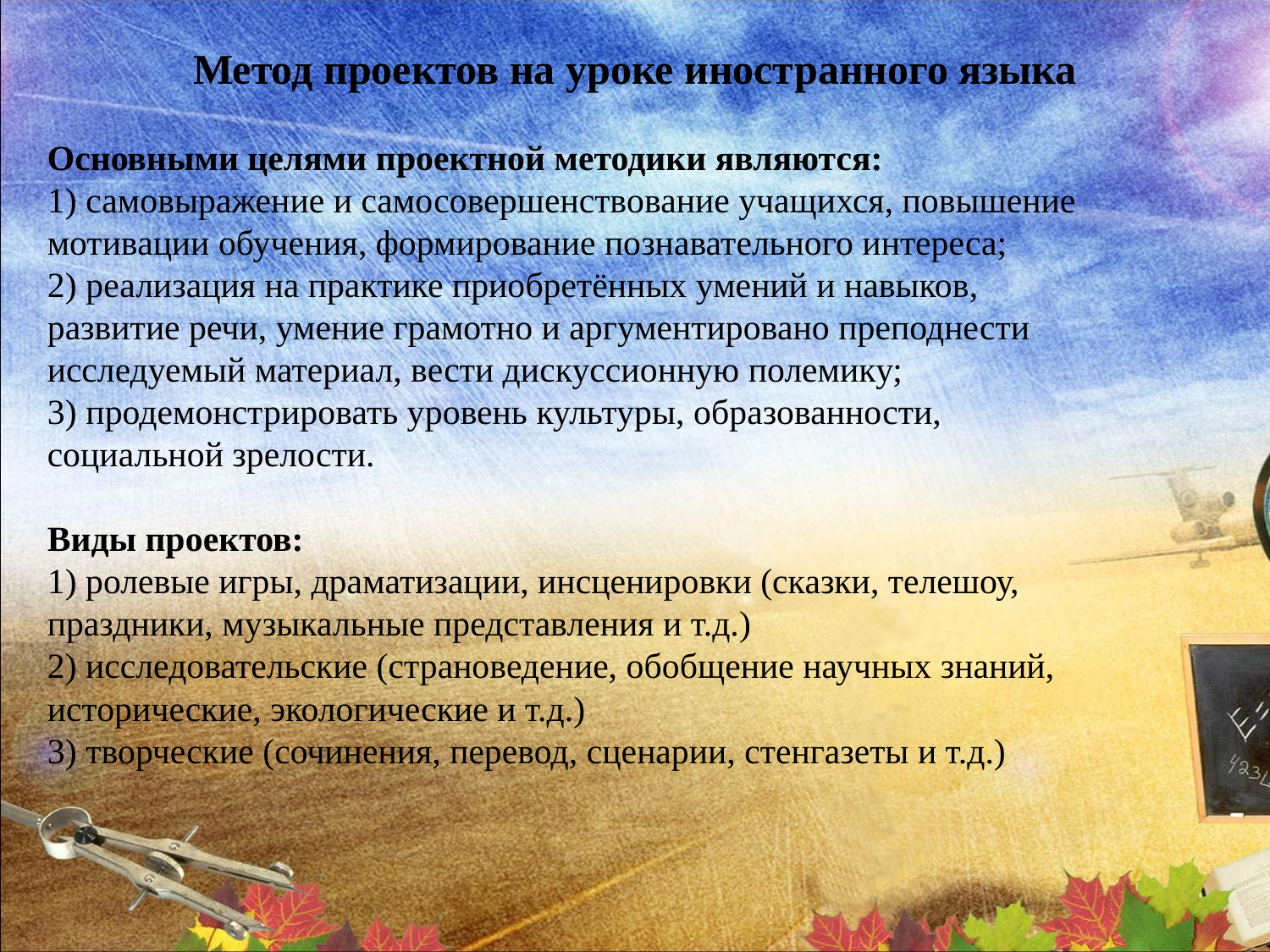

Метод проектов на уроке иностранного языка

Основными целями проектной методики являются:
1) самовыражение и самосовершенствование учащихся, повышение
мотивации обучения, формирование познавательного интереса;
2) реализация на практике приобретённых умений и навыков,
развитие речи, умение грамотно и аргументировано преподнести
исследуемый материал, вести дискуссионную полемику;
3) продемонстрировать уровень культуры, образованности,
социальной зрелости.

Виды проектов:
1) ролевые игры, драматизации, инсценировки (сказки, телешоу,
праздники, музыкальные представления и т.д.)
2) исследовательские (страноведение, обобщение научных знаний,
исторические, экологические и т.д.)
3) творческие (сочинения, перевод, сценарии, стенгазеты и т.д.)